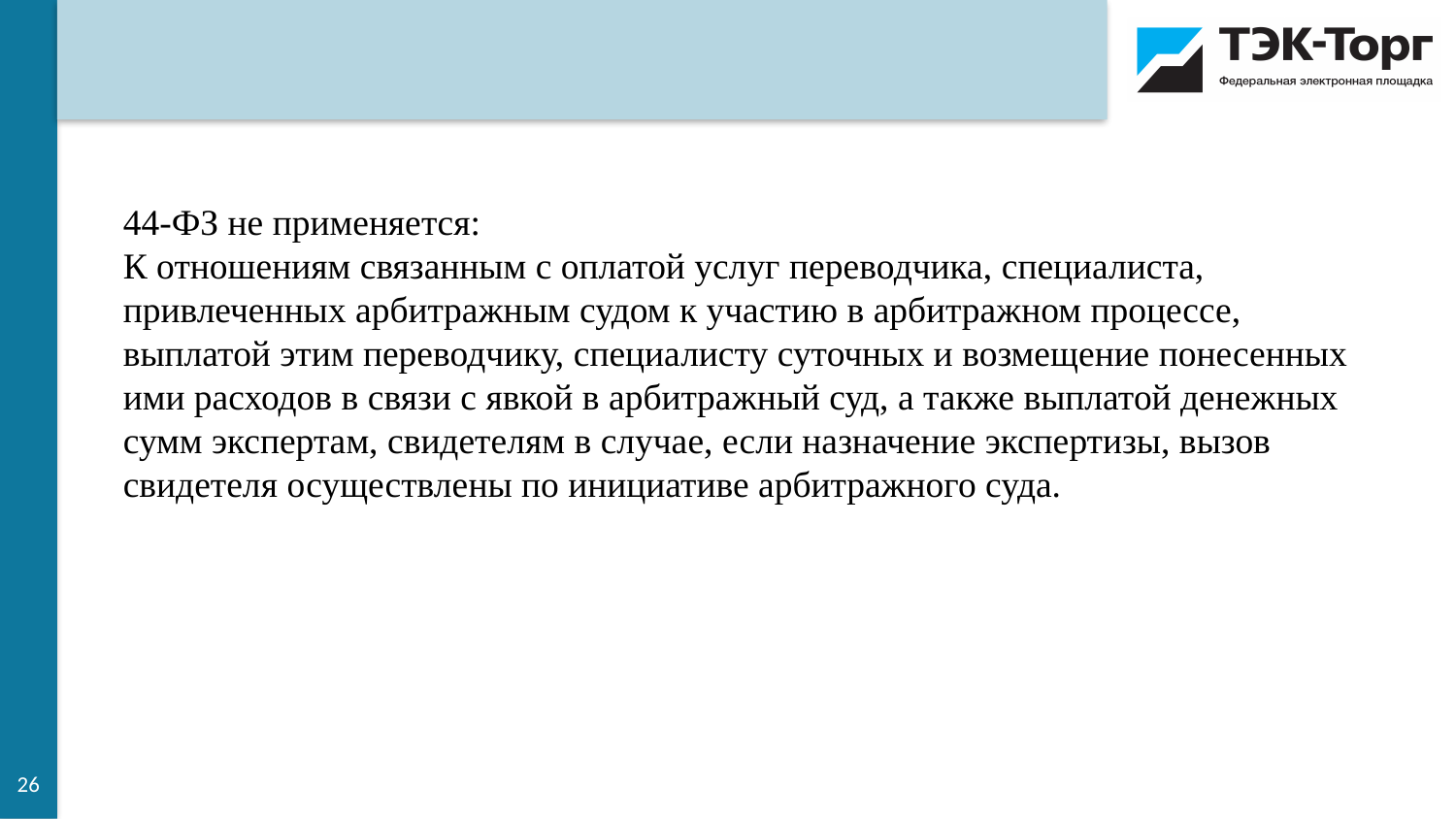

44-ФЗ не применяется:
К отношениям связанным с оплатой услуг переводчика, специалиста, привлеченных арбитражным судом к участию в арбитражном процессе, выплатой этим переводчику, специалисту суточных и возмещение понесенных ими расходов в связи с явкой в арбитражный суд, а также выплатой денежных сумм экспертам, свидетелям в случае, если назначение экспертизы, вызов свидетеля осуществлены по инициативе арбитражного суда.
26